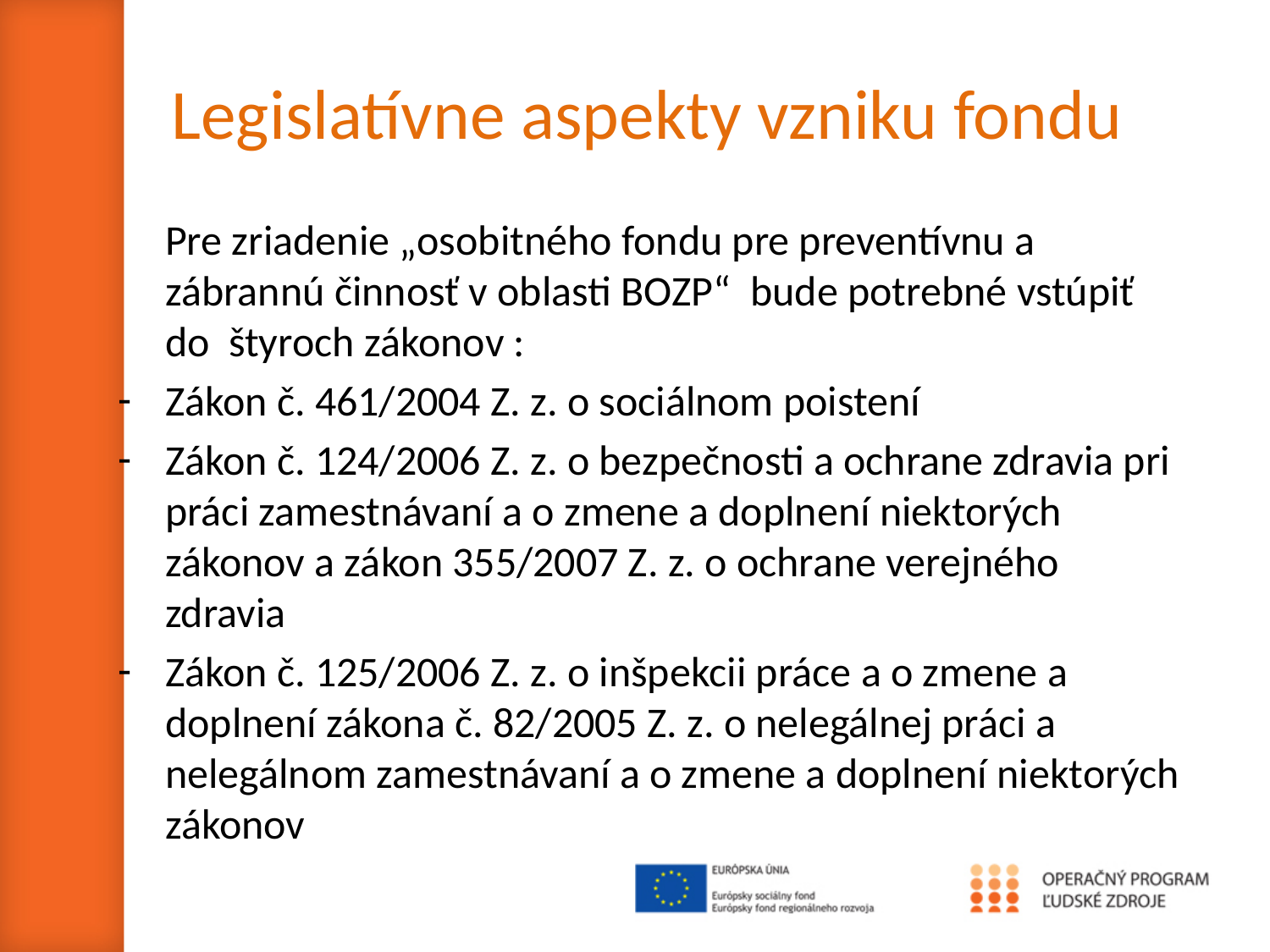

# Legislatívne aspekty vzniku fondu
     Pre zriadenie „osobitného fondu pre preventívnu a zábrannú činnosť v oblasti BOZP“  bude potrebné vstúpiť  do  štyroch zákonov :
Zákon č. 461/2004 Z. z. o sociálnom poistení
Zákon č. 124/2006 Z. z. o bezpečnosti a ochrane zdravia pri práci zamestnávaní a o zmene a doplnení niektorých zákonov a zákon 355/2007 Z. z. o ochrane verejného zdravia
Zákon č. 125/2006 Z. z. o inšpekcii práce a o zmene a doplnení zákona č. 82/2005 Z. z. o nelegálnej práci a nelegálnom zamestnávaní a o zmene a doplnení niektorých zákonov